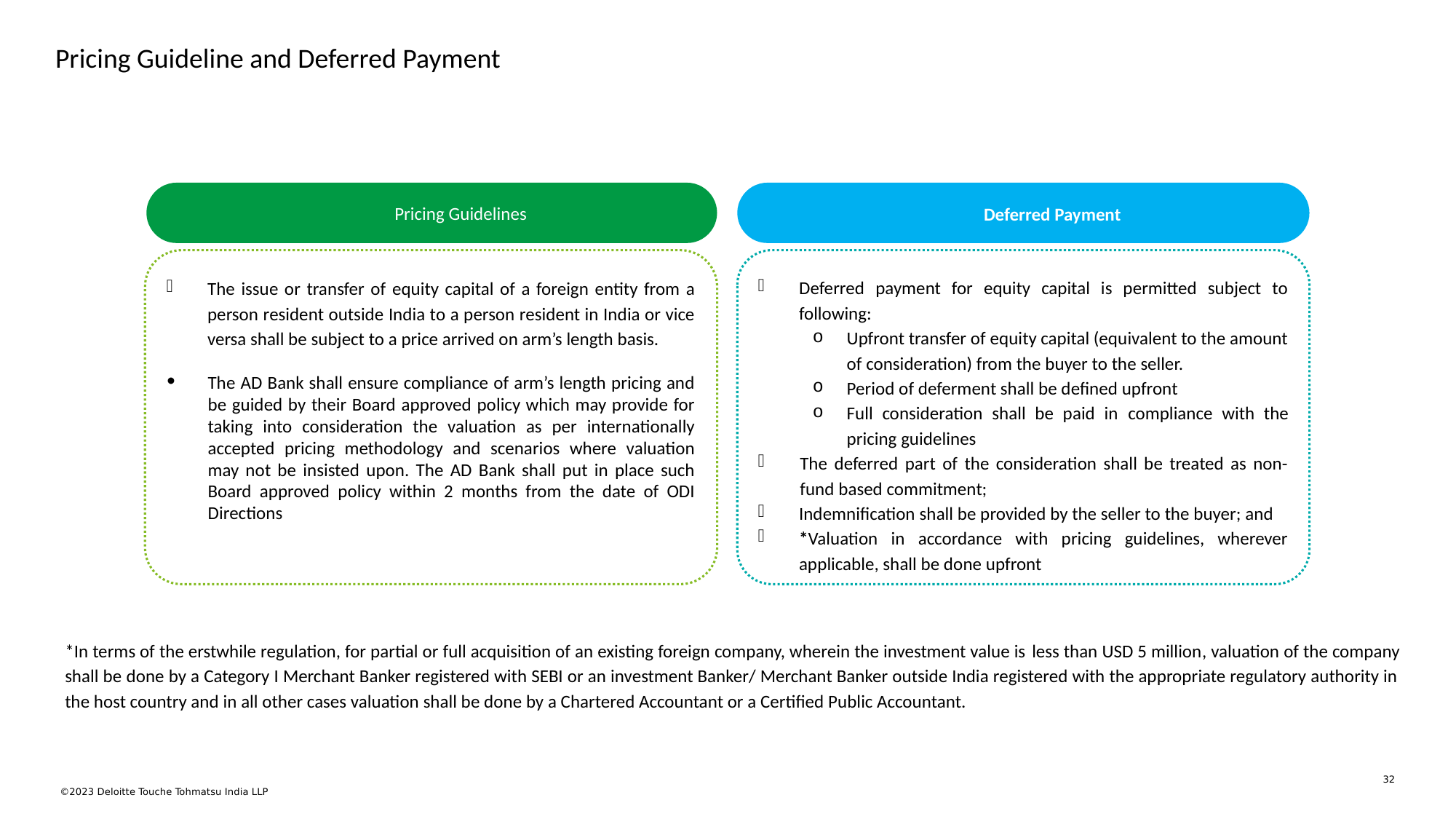

# Pricing Guideline and Deferred Payment
Pricing Guidelines
Deferred Payment
The issue or transfer of equity capital of a foreign entity from a person resident outside India to a person resident in India or vice versa shall be subject to a price arrived on arm’s length basis.

The AD Bank shall ensure compliance of arm’s length pricing and be guided by their Board approved policy which may provide for taking into consideration the valuation as per internationally accepted pricing methodology and scenarios where valuation may not be insisted upon. The AD Bank shall put in place such Board approved policy within 2 months from the date of ODI Directions
Deferred payment for equity capital is permitted subject to following:
Upfront transfer of equity capital (equivalent to the amount of consideration) from the buyer to the seller.
Period of deferment shall be defined upfront
Full consideration shall be paid in compliance with the pricing guidelines
The deferred part of the consideration shall be treated as non-fund based commitment;
Indemnification shall be provided by the seller to the buyer; and
*Valuation in accordance with pricing guidelines, wherever applicable, shall be done upfront

*In terms of the erstwhile regulation, for partial or full acquisition of an existing foreign company, wherein the investment value is less than USD 5 million, valuation of the company shall be done by a Category I Merchant Banker registered with SEBI or an investment Banker/ Merchant Banker outside India registered with the appropriate regulatory authority in the host country and in all other cases valuation shall be done by a Chartered Accountant or a Certified Public Accountant.